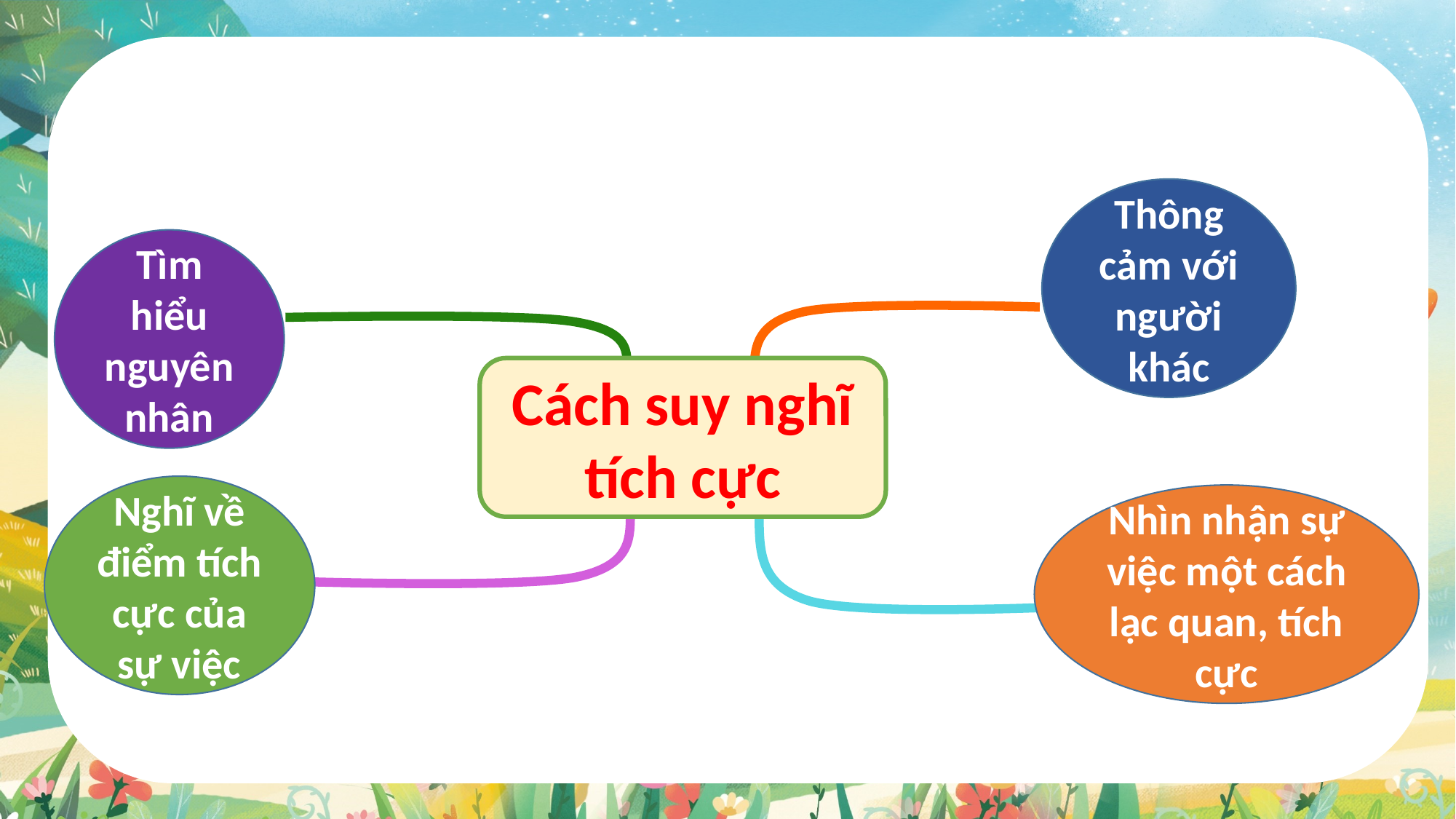

Thông cảm với người khác
Tìm hiểu nguyên nhân

Cách suy nghĩ tích cực
Nghĩ về điểm tích cực của sự việc
Nhìn nhận sự việc một cách lạc quan, tích cực